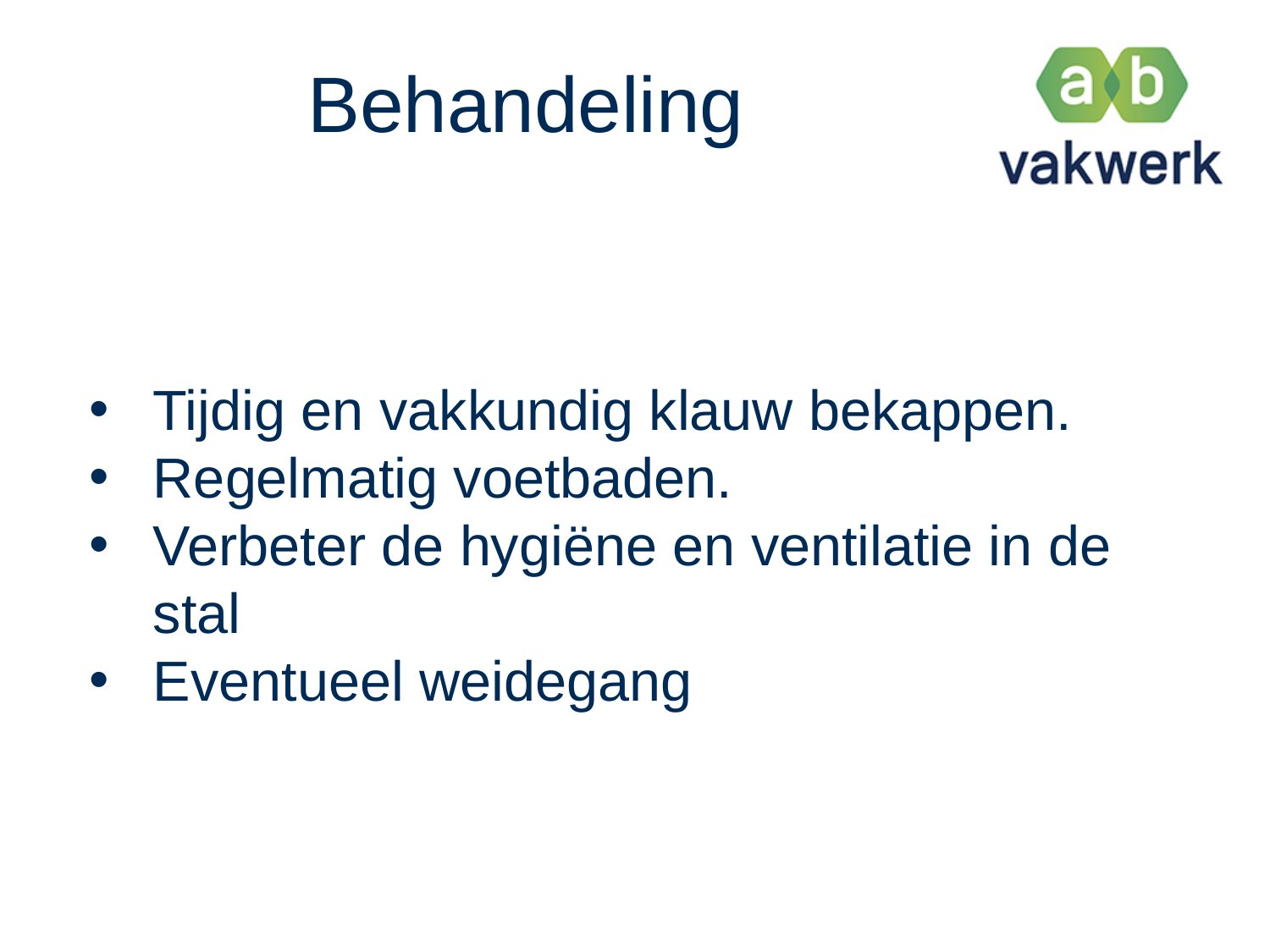

# Behandeling
Tijdig en vakkundig klauw bekappen.
Regelmatig voetbaden.
Verbeter de hygiëne en ventilatie in de stal
Eventueel weidegang